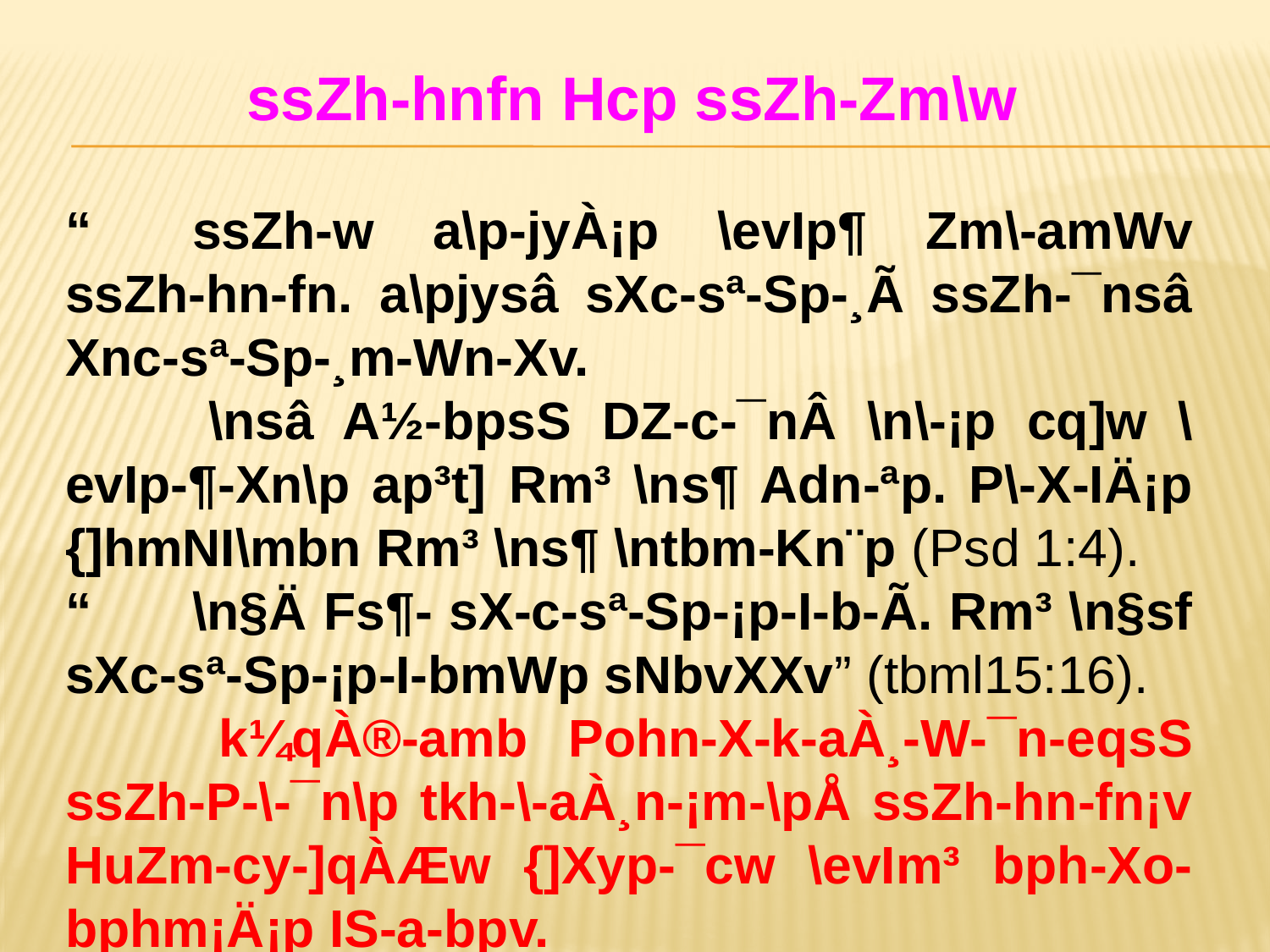

ssZh-hnfn Hcp ssZh-Zm\w
“	ssZh-w a\p-jyÀ¡p \evIp¶ Zm\-amWv ssZh-hn-fn. a\pjysâ sXc-sª-Sp-¸Ã ssZh-¯nsâ Xnc-sª-Sp-¸m-Wn-Xv.
 	\nsâ A½-bpsS DZ-c-¯nÂ \n\-¡p cq]w \evIp-¶-Xn\p ap³t] Rm³ \ns¶ Adn-ªp. P\-X-IÄ¡p {]hmNI\mbn Rm³ \ns¶ \ntbm-Kn¨p (Psd 1:4).
“	\n§Ä Fs¶- sX-c-sª-Sp-¡p-I-b-Ã. Rm³ \n§sf sXc-sª-Sp-¡p-I-bmWp sNbvXXv” (tbml15:16).
 	k¼qÀ®-amb Pohn-X-k-aÀ¸-W-¯n-eqsS ssZh-P-\-¯n\p tkh-\-aÀ¸n-¡m-\pÅ ssZh-hn-fn¡v HuZm-cy-]qÀÆw {]Xyp-¯cw \evIm³ bph-Xo-bphm¡Ä¡p IS-a-bp­v.